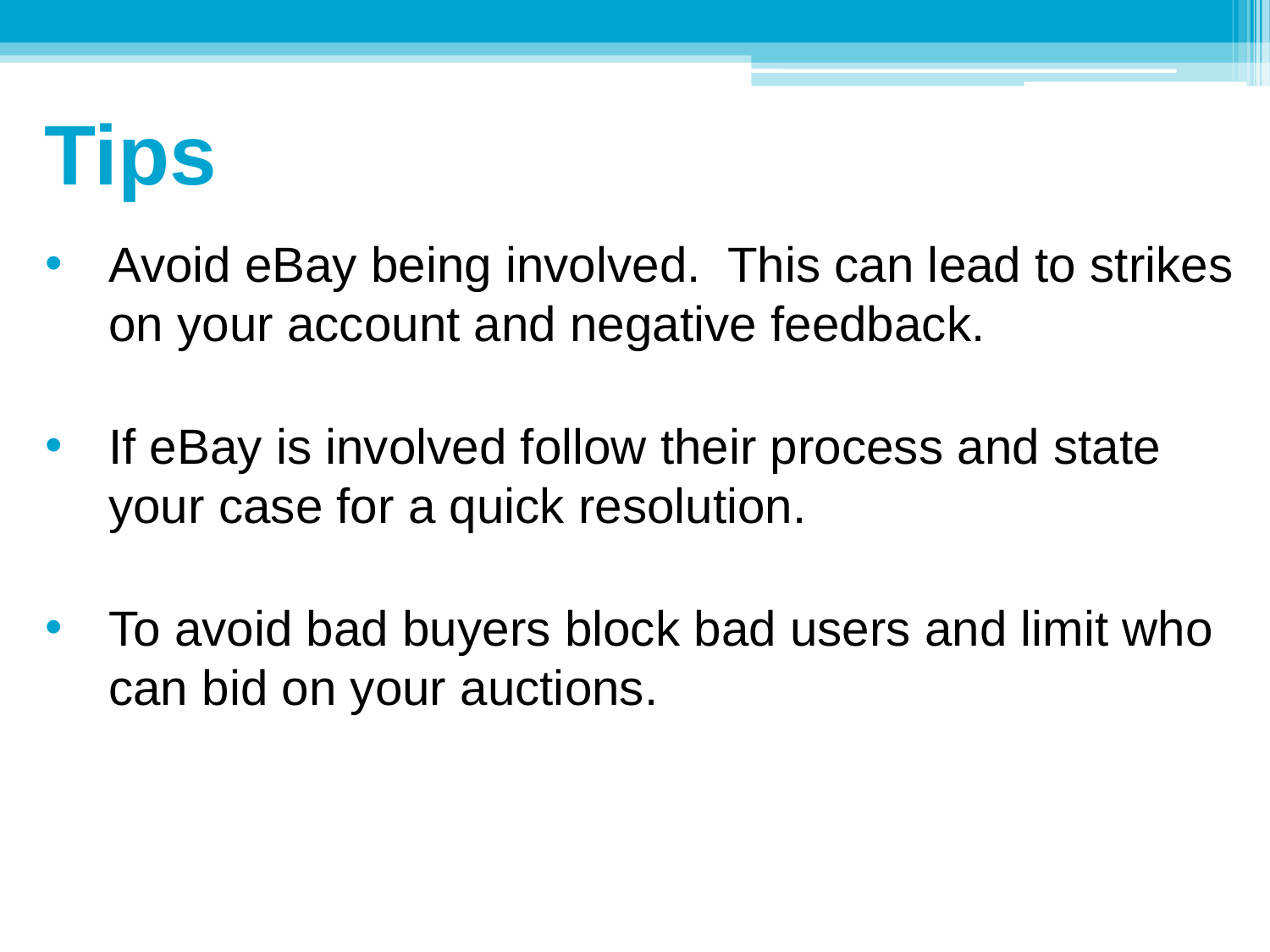

# Tips
Avoid eBay being involved.  This can lead to strikes on your account and negative feedback.

If eBay is involved follow their process and state your case for a quick resolution.

To avoid bad buyers block bad users and limit who can bid on your auctions.